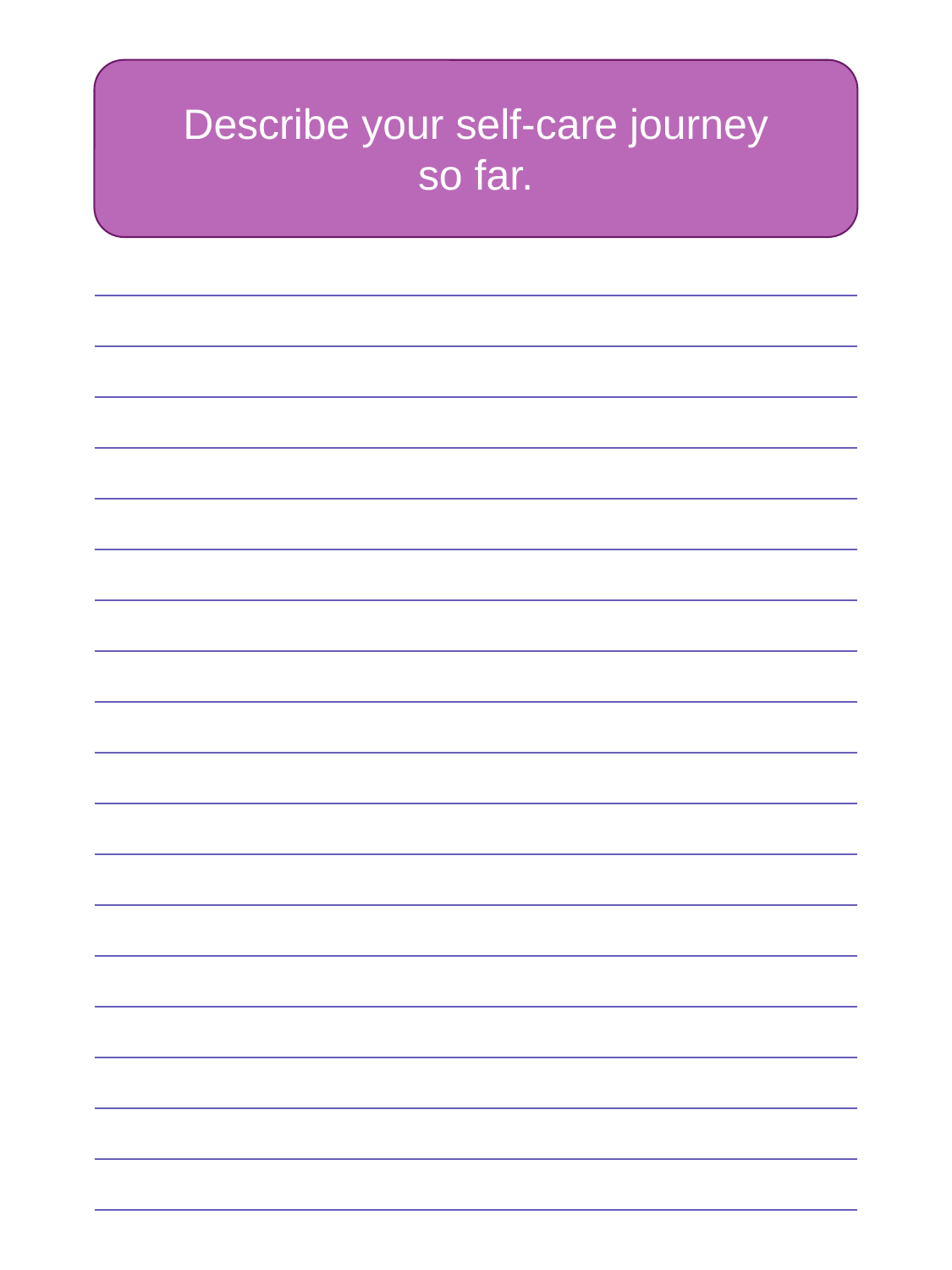

Describe your self-care journey so far.
|  |
| --- |
|  |
|  |
|  |
|  |
|  |
|  |
|  |
|  |
|  |
|  |
|  |
|  |
|  |
|  |
|  |
|  |
|  |